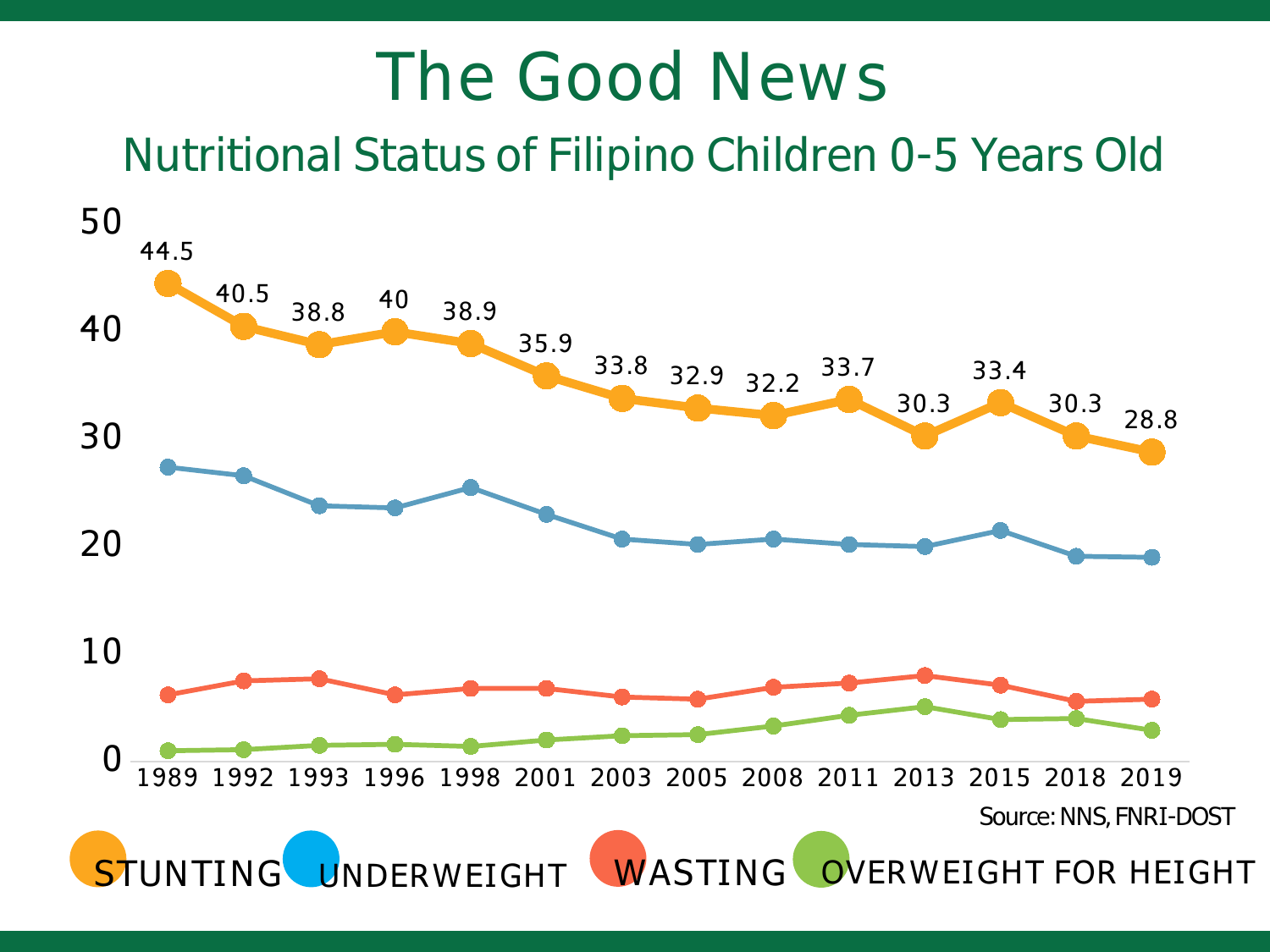

# The Good News
Nutritional Status of Filipino Children 0-5 Years Old

### Chart

| Category | Stunting | Underweight | Wasting | Overweight for Height |
|---|---|---|---|---|
| 1989 | 44.5 | 27.4 | 6.2 | 1.0 |
| 1992 | 40.5 | 26.6 | 7.5 | 1.1 |
| 1993 | 38.8 | 23.8 | 7.7 | 1.5 |
| 1996 | 40.0 | 23.6 | 6.2 | 1.6 |
| 1998 | 38.9 | 25.5 | 6.8 | 1.4 |
| 2001 | 35.9 | 23.0 | 6.8 | 2.0 |
| 2003 | 33.8 | 20.7 | 6.0 | 2.4 |
| 2005 | 32.9 | 20.2 | 5.8 | 2.5 |
| 2008 | 32.2 | 20.7 | 6.9 | 3.3 |
| 2011 | 33.7 | 20.2 | 7.3 | 4.3 |
| 2013 | 30.3 | 20.0 | 8.0 | 5.1 |
| 2015 | 33.4 | 21.5 | 7.1 | 3.9 |
| 2018 | 30.3 | 19.1 | 5.6 | 4.0 |
| 2019 | 28.8 | 19.0 | 5.8 | 2.9 |
Source: NNS, FNRI-DOST

WASTING
STUNTING
OVERWEIGHT FOR HEIGHT
UNDERWEIGHT